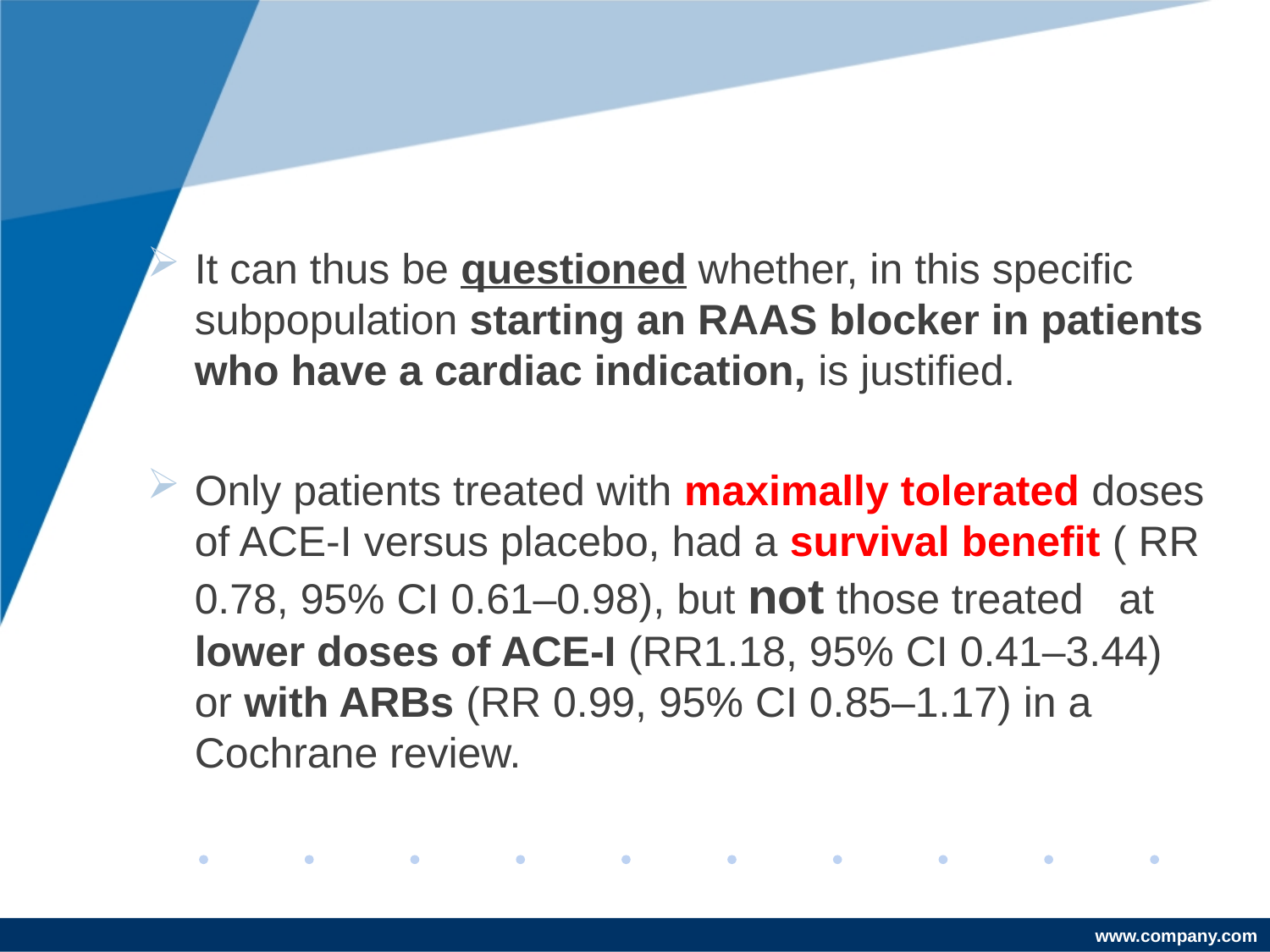

#

It can thus be questioned whether, in this specific subpopulation starting an RAAS blocker in patients who have a cardiac indication, is justified.

Only patients treated with maximally tolerated doses of ACE-I versus placebo, had a survival benefit ( RR 0.78, 95% CI 0.61–0.98), but not those treated   at lower doses of ACE-I (RR1.18, 95% CI 0.41–3.44) or with ARBs (RR 0.99, 95% CI 0.85–1.17) in a Cochrane review.